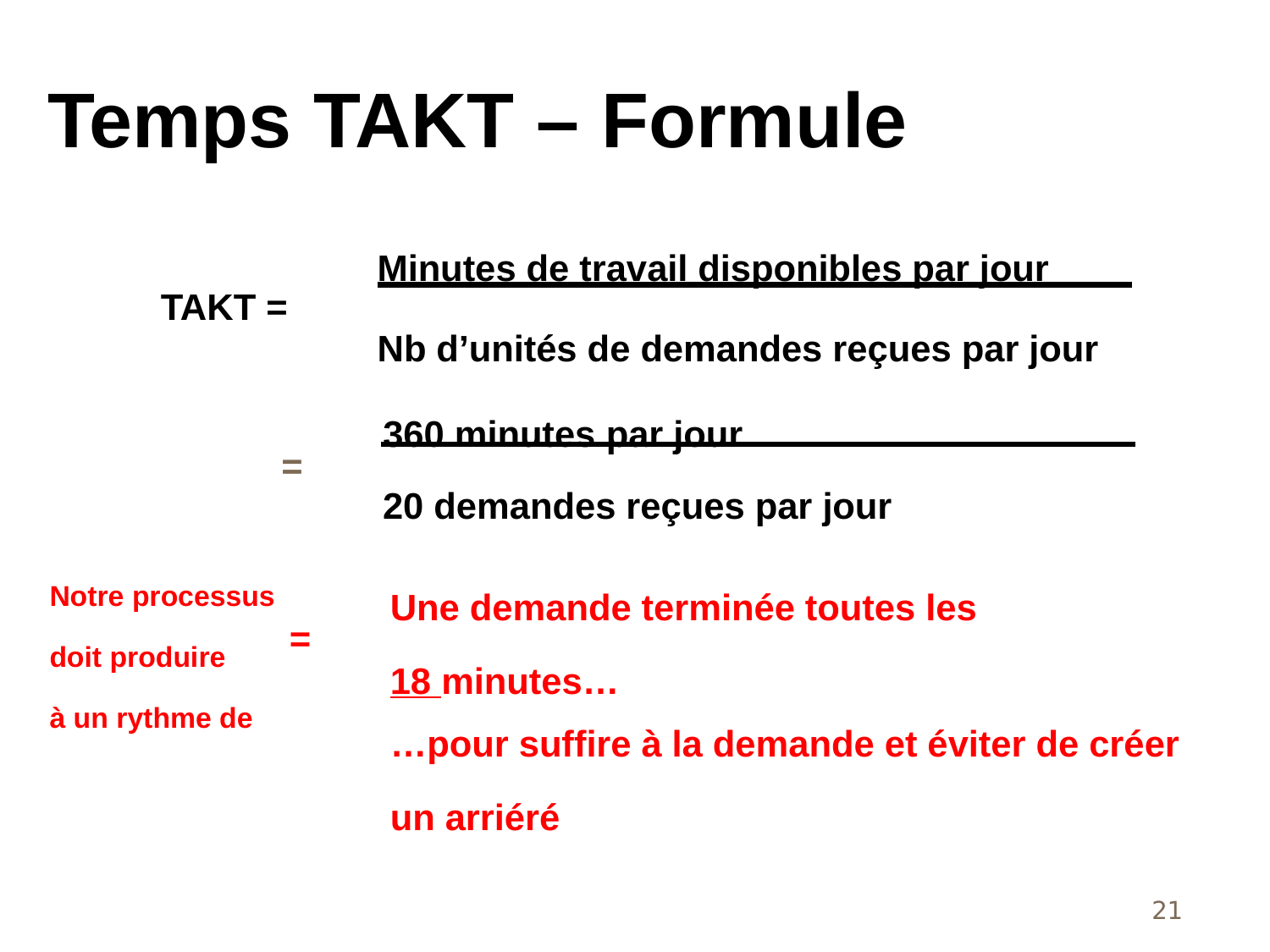

# Temps TAKT – Formule
Minutes de travail disponibles par jour
TAKT =
Nb d’unités de demandes reçues par jour
360 minutes par jour
=
20 demandes reçues par jour
Notre processus doit produire à un rythme de
Une demande terminée toutes les 18 minutes…
=
…pour suffire à la demande et éviter de créer un arriéré
21